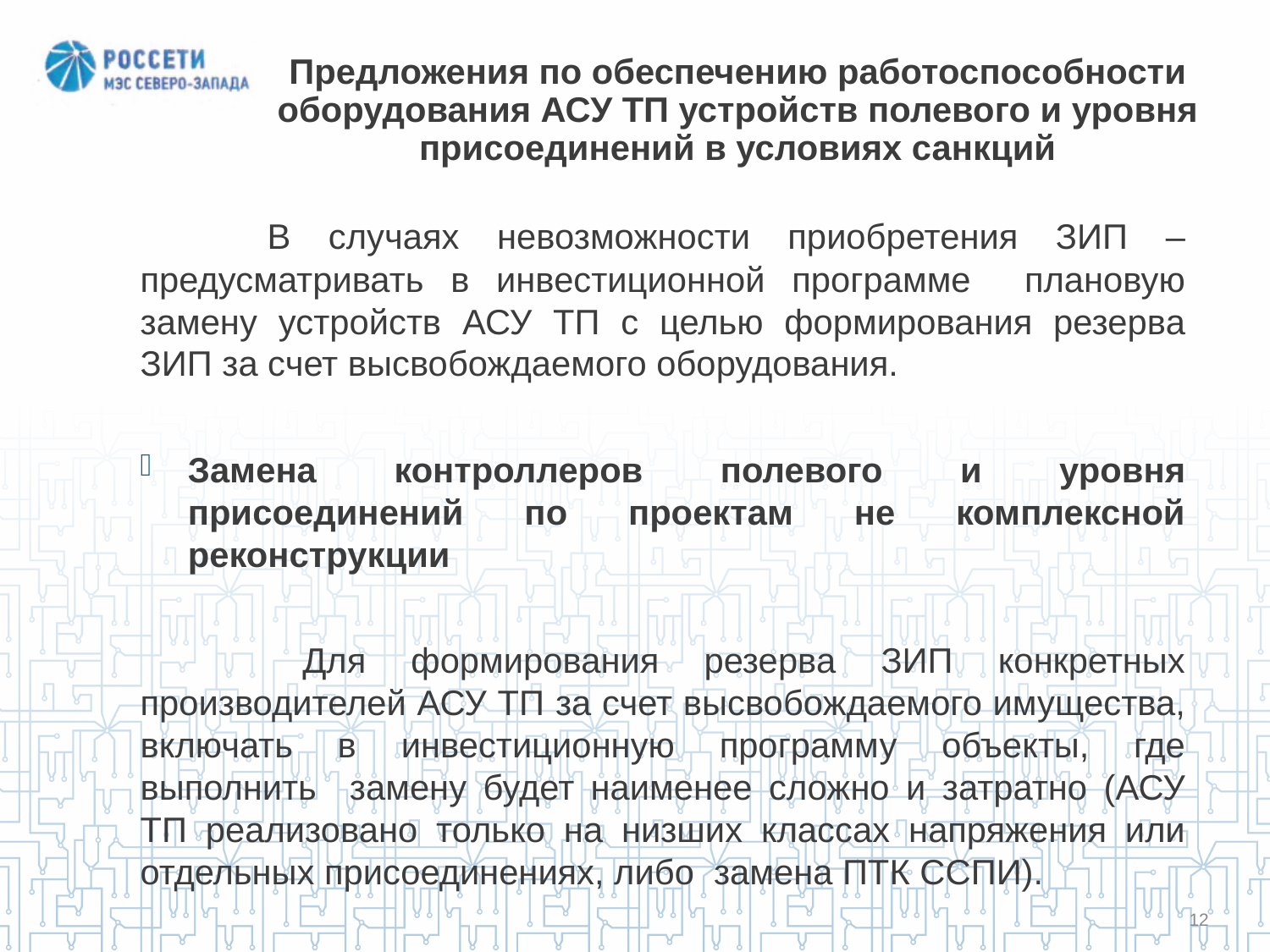

# Предложения по обеспечению работоспособности оборудования АСУ ТП устройств полевого и уровня присоединений в условиях санкций

	В случаях невозможности приобретения ЗИП – предусматривать в инвестиционной программе  плановую замену устройств АСУ ТП с целью формирования резерва ЗИП за счет высвобождаемого оборудования.

Замена контроллеров полевого и уровня присоединений по проектам не комплексной реконструкции

 	Для формирования резерва ЗИП конкретных производителей АСУ ТП за счет высвобождаемого имущества, включать в инвестиционную программу объекты, где выполнить  замену будет наименее сложно и затратно (АСУ ТП реализовано только на низших классах напряжения или отдельных присоединениях, либо  замена ПТК ССПИ).